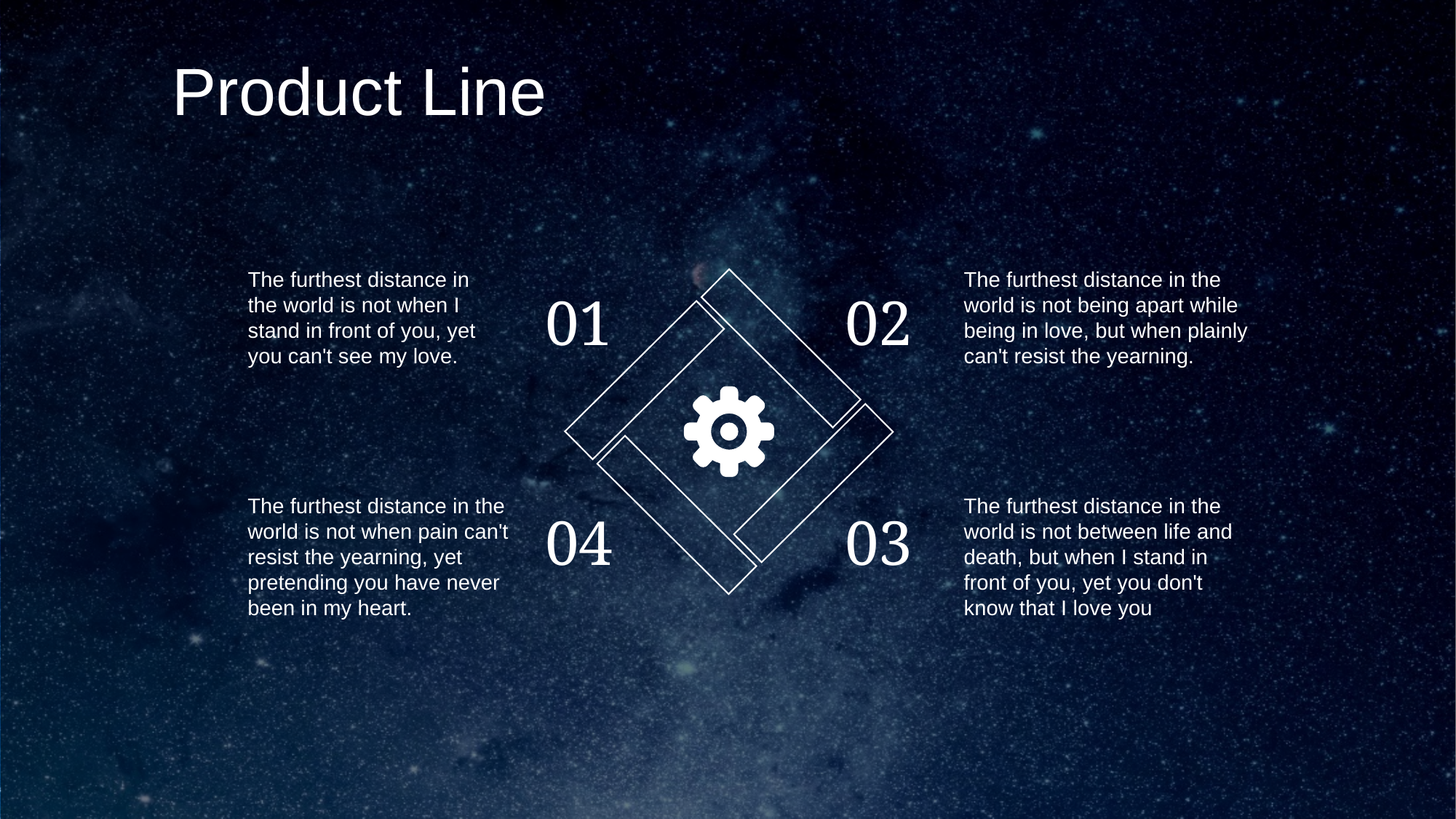

# Product Line
The furthest distance in the world is not when I stand in front of you, yet you can't see my love.
The furthest distance in the world is not being apart while being in love, but when plainly can't resist the yearning.
01
02

The furthest distance in the world is not when pain can't resist the yearning, yet pretending you have never been in my heart.
The furthest distance in the world is not between life and death, but when I stand in front of you, yet you don't know that I love you

04
03